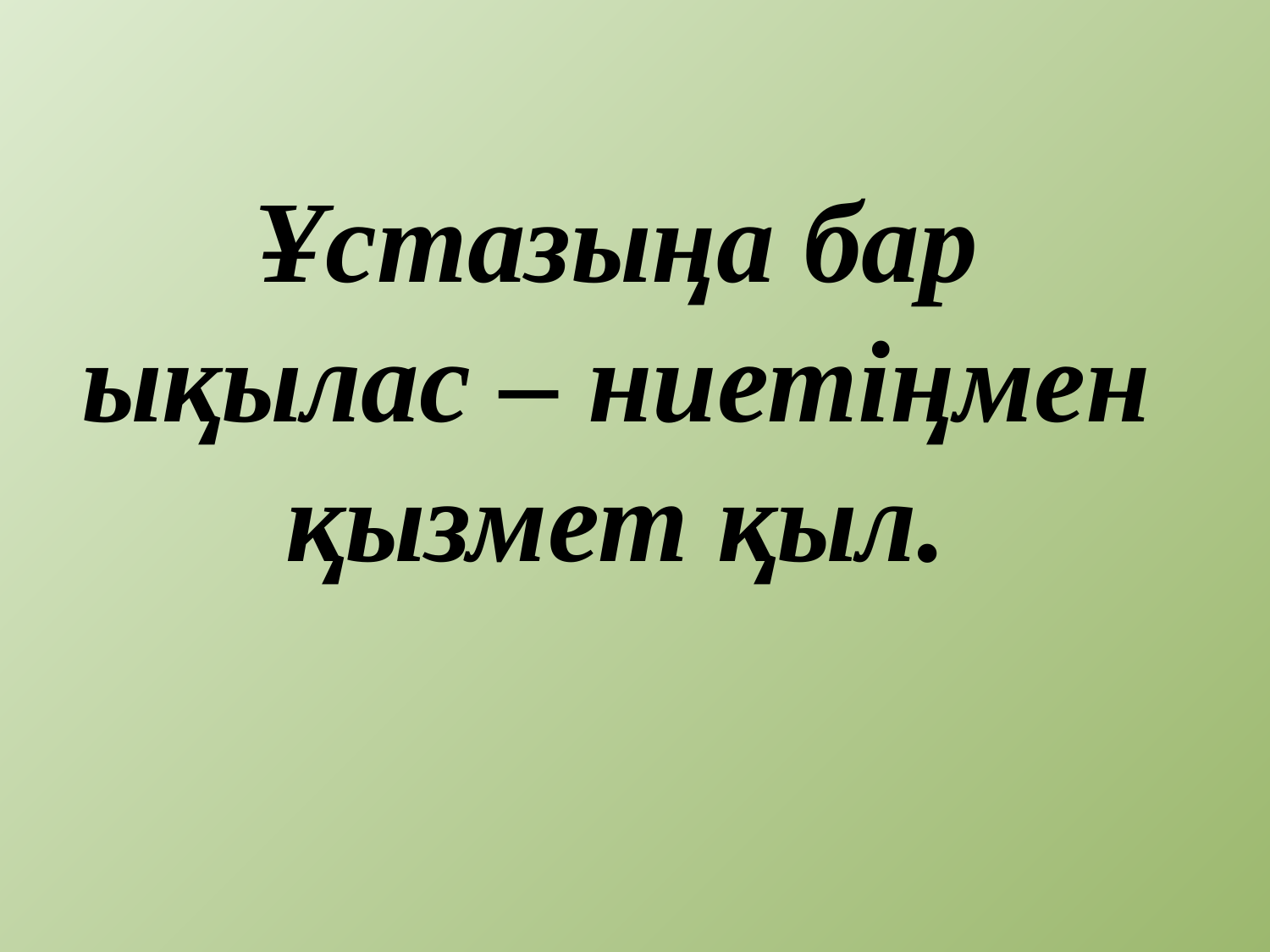

# Ұстазыңа бар ықылас – ниетіңмен қызмет қыл.